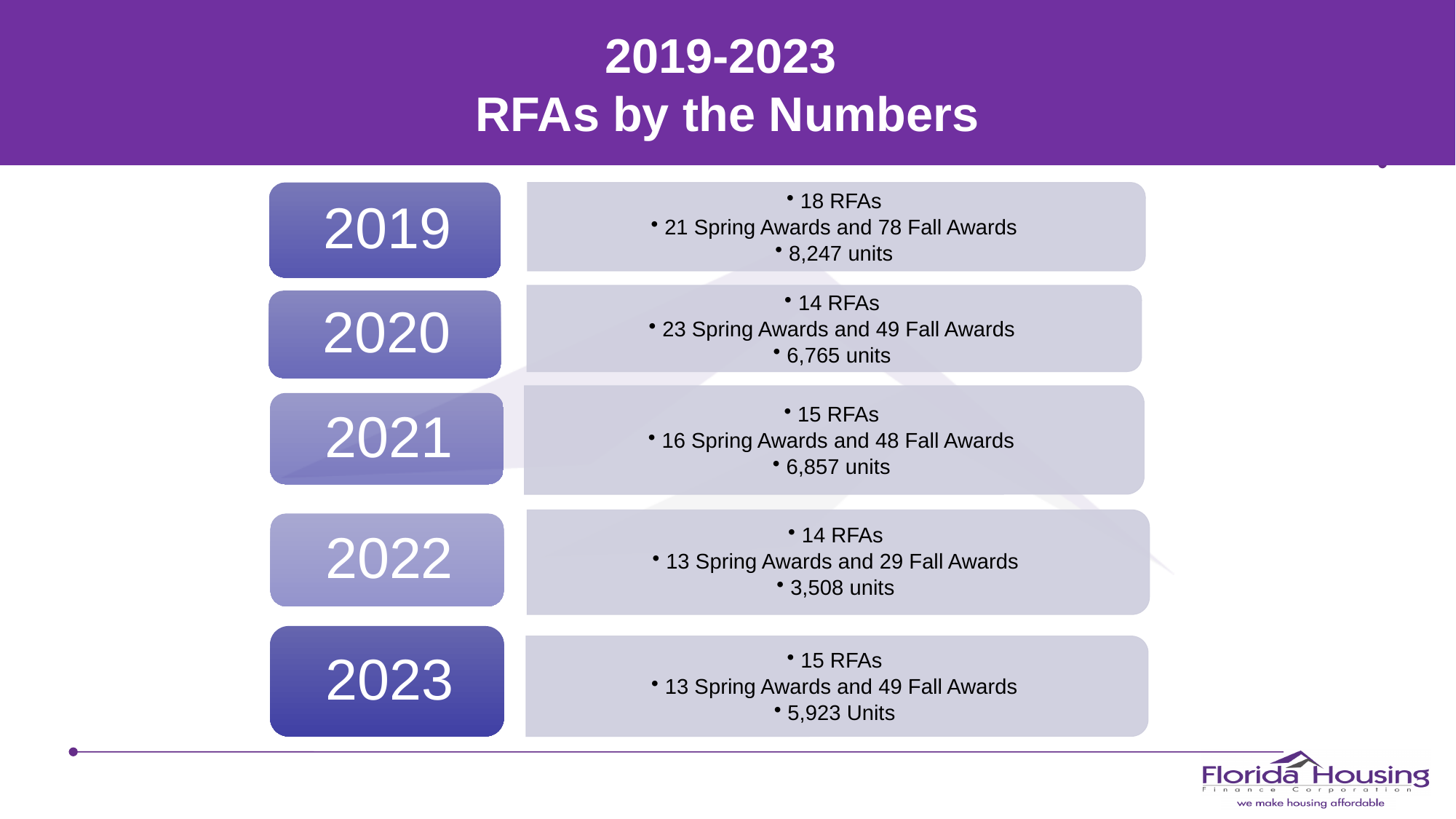

# 2019-2023 RFAs by the Numbers

15 RFAs
13 Spring Awards and 49 Fall Awards
5,923 Units

2023

18 RFAs
21 Spring Awards and 78 Fall Awards
8,247 units

2019

14 RFAs
23 Spring Awards and 49 Fall Awards
6,765 units

2020

15 RFAs
16 Spring Awards and 48 Fall Awards
6,857 units

2021
14 RFAs
13 Spring Awards and 29 Fall Awards
3,508 units
2022